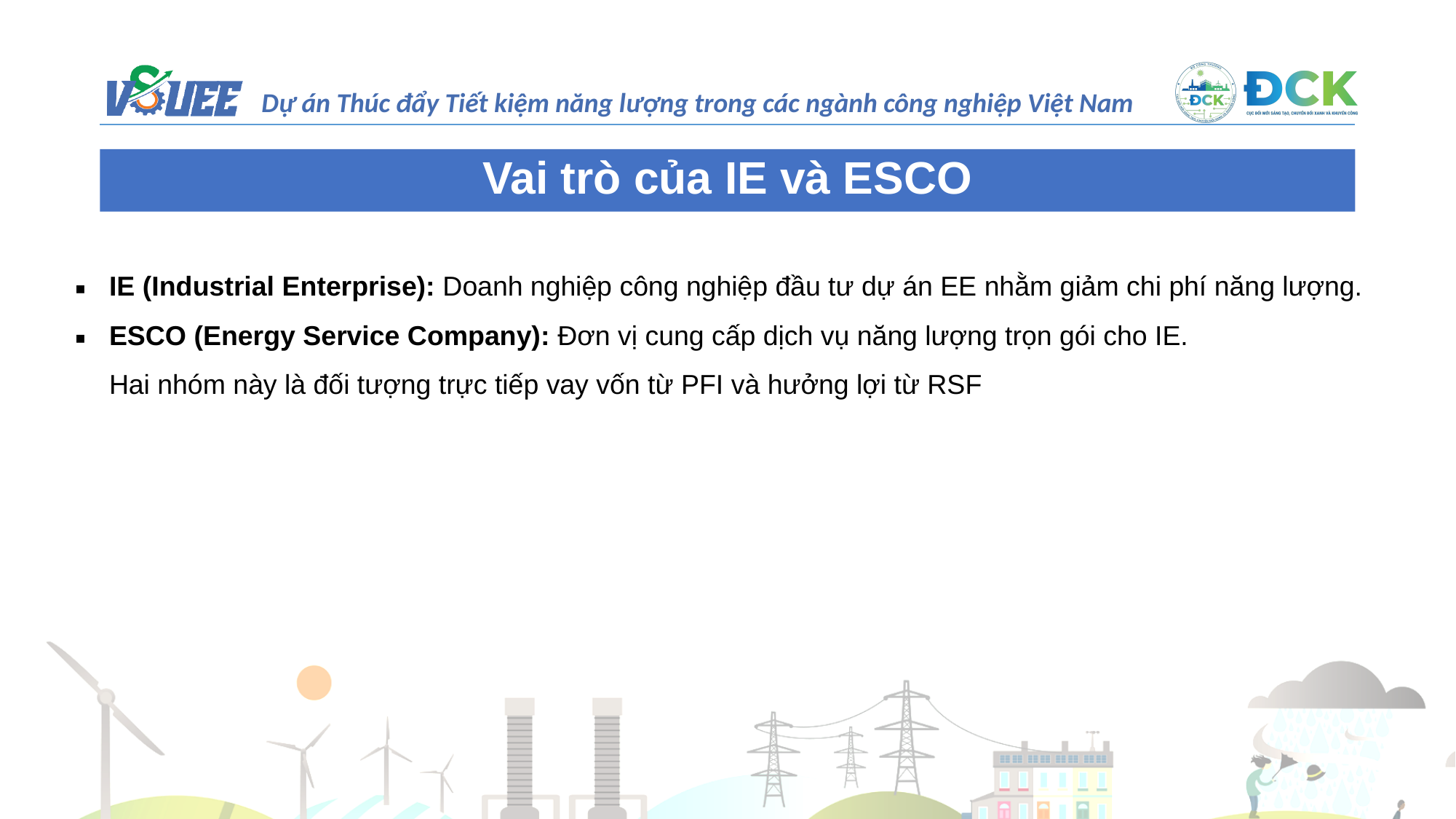

Vai trò của IE và ESCO
IE (Industrial Enterprise): Doanh nghiệp công nghiệp đầu tư dự án EE nhằm giảm chi phí năng lượng.
ESCO (Energy Service Company): Đơn vị cung cấp dịch vụ năng lượng trọn gói cho IE.
Hai nhóm này là đối tượng trực tiếp vay vốn từ PFI và hưởng lợi từ RSF